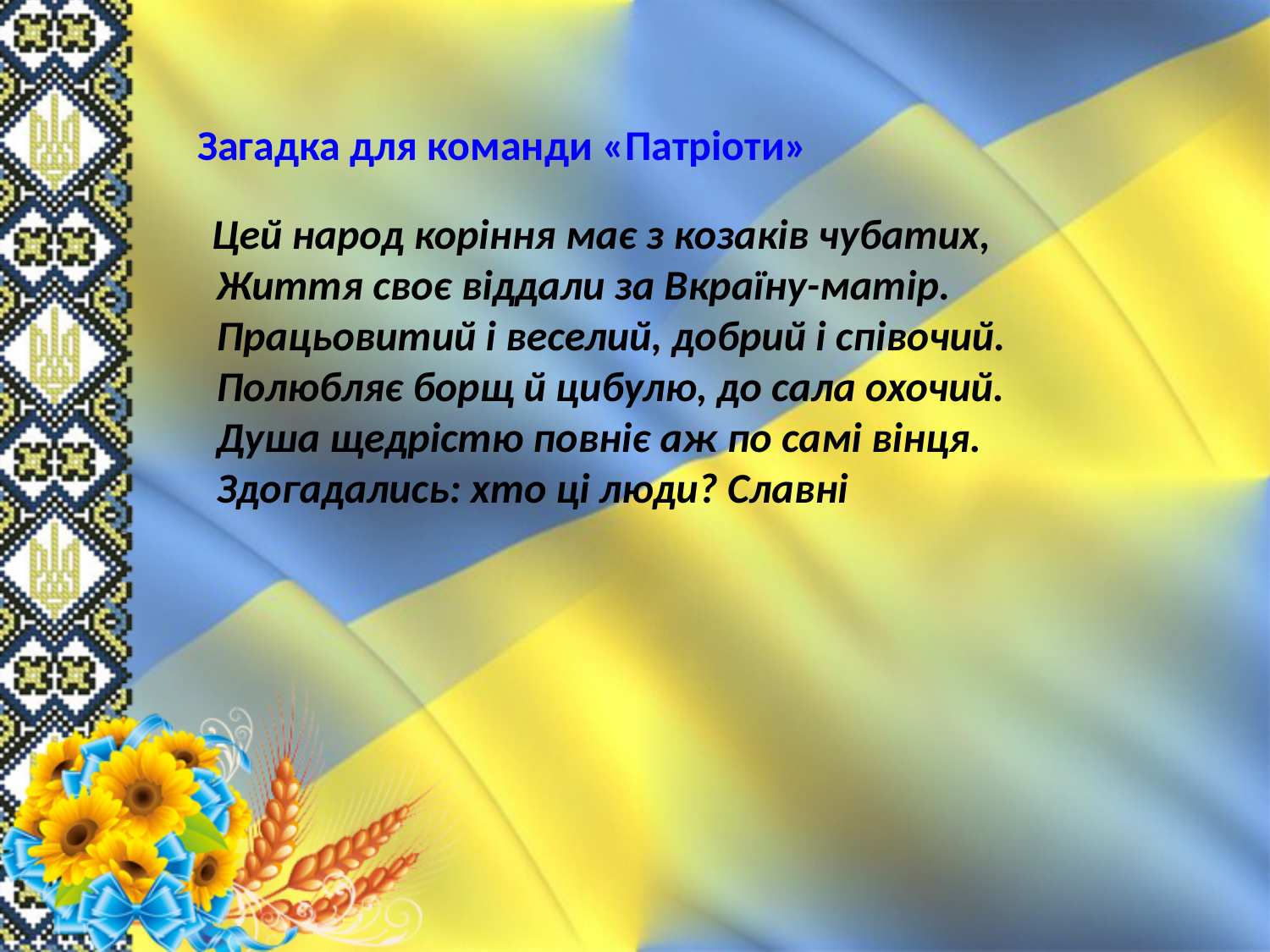

Загадка для команди «Патріоти»

  Цей народ коріння має з козаків чубатих,
  Життя своє віддали за Вкраїну-матір.
  Працьовитий і веселий, добрий і співочий.
  Полюбляє борщ й цибулю, до сала охочий.
  Душа щедрістю повніє аж по самі вінця.
  Здогадались: хто ці люди? Славні